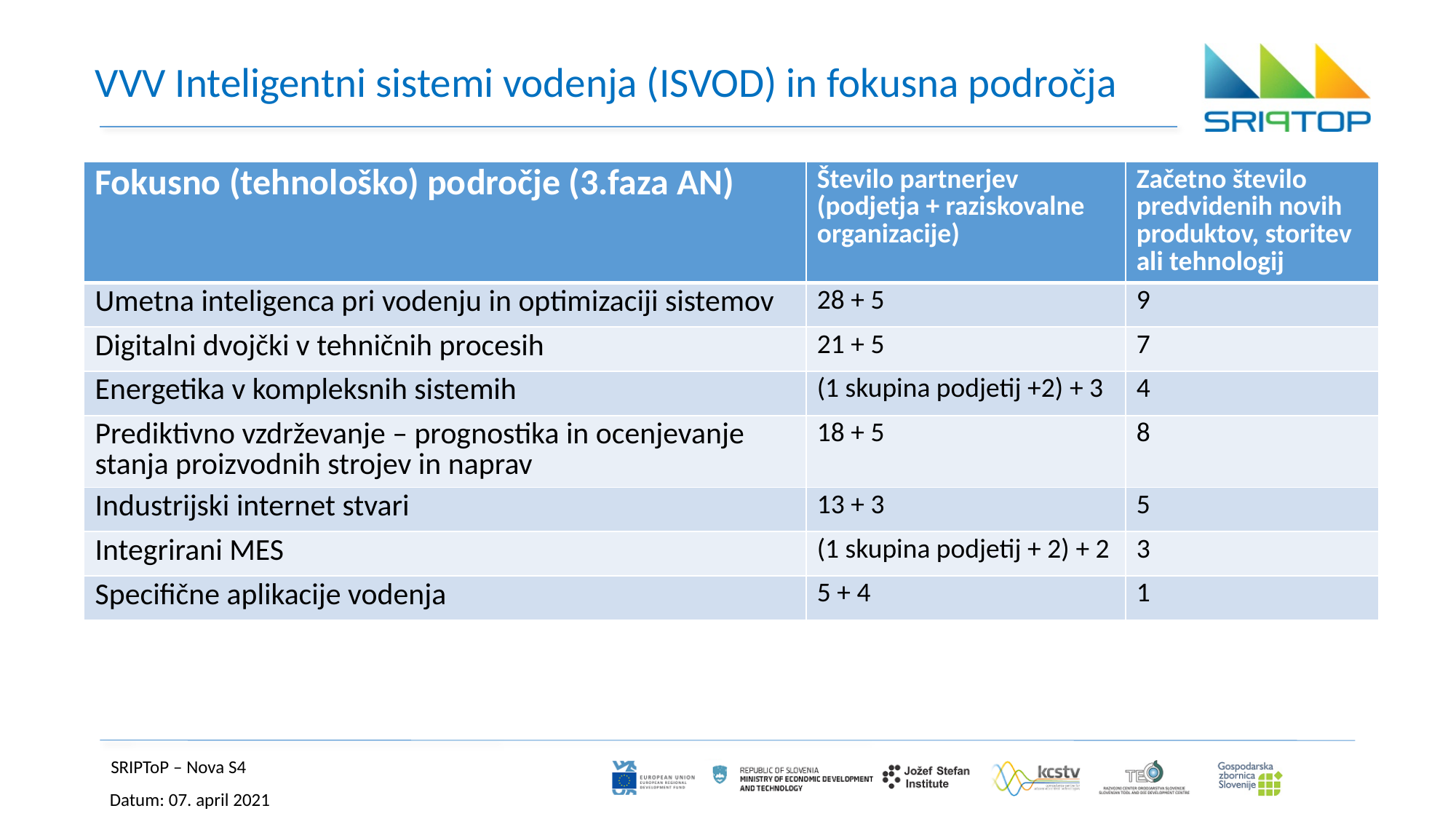

# VVV Inteligentni sistemi vodenja (ISVOD) in fokusna področja
| Fokusno (tehnološko) področje (3.faza AN) | Število partnerjev (podjetja + raziskovalne organizacije) | Začetno število predvidenih novih produktov, storitev ali tehnologij |
| --- | --- | --- |
| Umetna inteligenca pri vodenju in optimizaciji sistemov | 28 + 5 | 9 |
| Digitalni dvojčki v tehničnih procesih | 21 + 5 | 7 |
| Energetika v kompleksnih sistemih | (1 skupina podjetij +2) + 3 | 4 |
| Prediktivno vzdrževanje – prognostika in ocenjevanje stanja proizvodnih strojev in naprav | 18 + 5 | 8 |
| Industrijski internet stvari | 13 + 3 | 5 |
| Integrirani MES | (1 skupina podjetij + 2) + 2 | 3 |
| Specifične aplikacije vodenja | 5 + 4 | 1 |